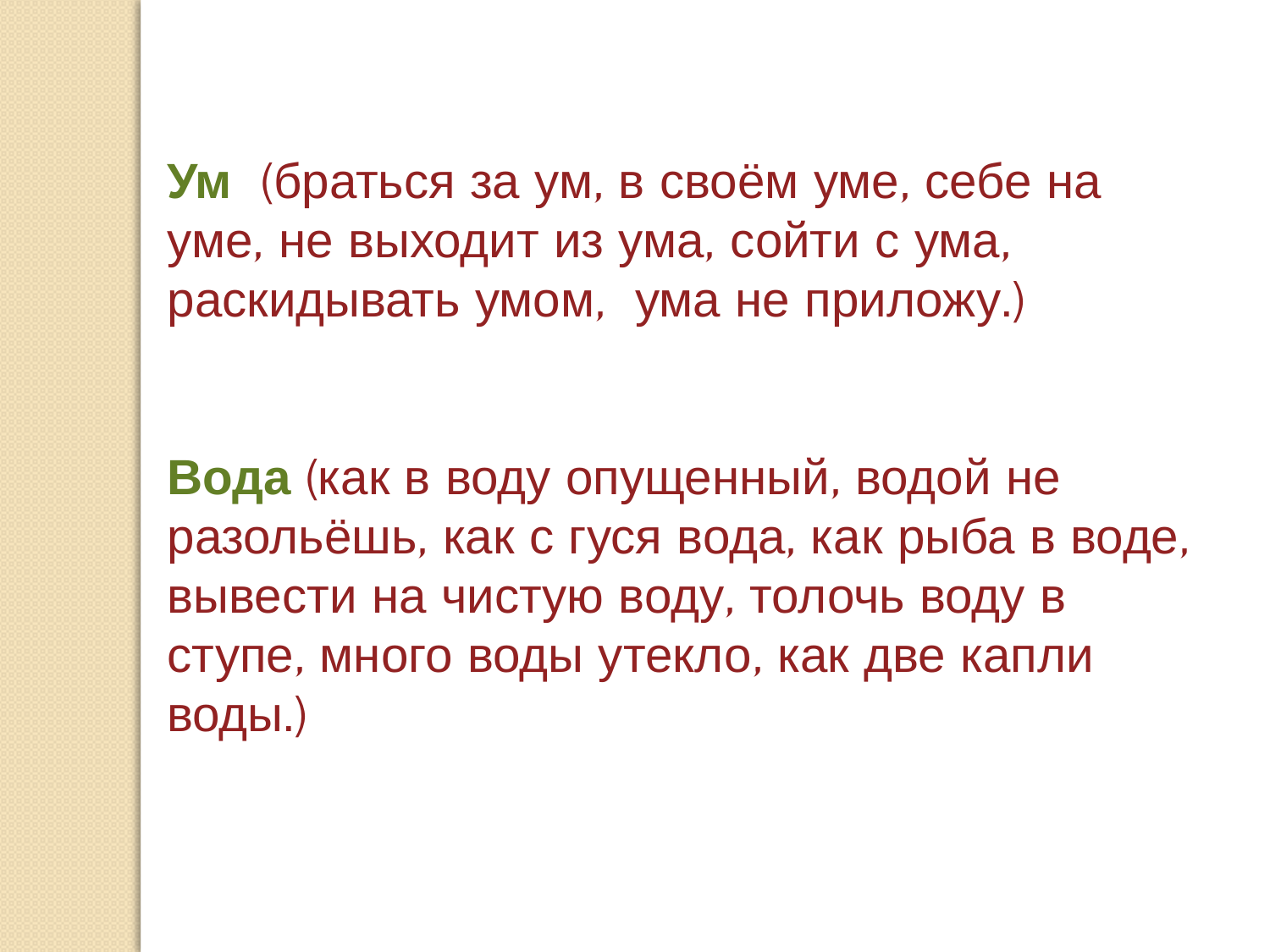

Ум  (браться за ум, в своём уме, себе на уме, не выходит из ума, сойти с ума, раскидывать умом,  ума не приложу.)

Вода (как в воду опущенный, водой не разольёшь, как с гуся вода, как рыба в воде, вывести на чистую воду, толочь воду в ступе, много воды утекло, как две капли воды.)